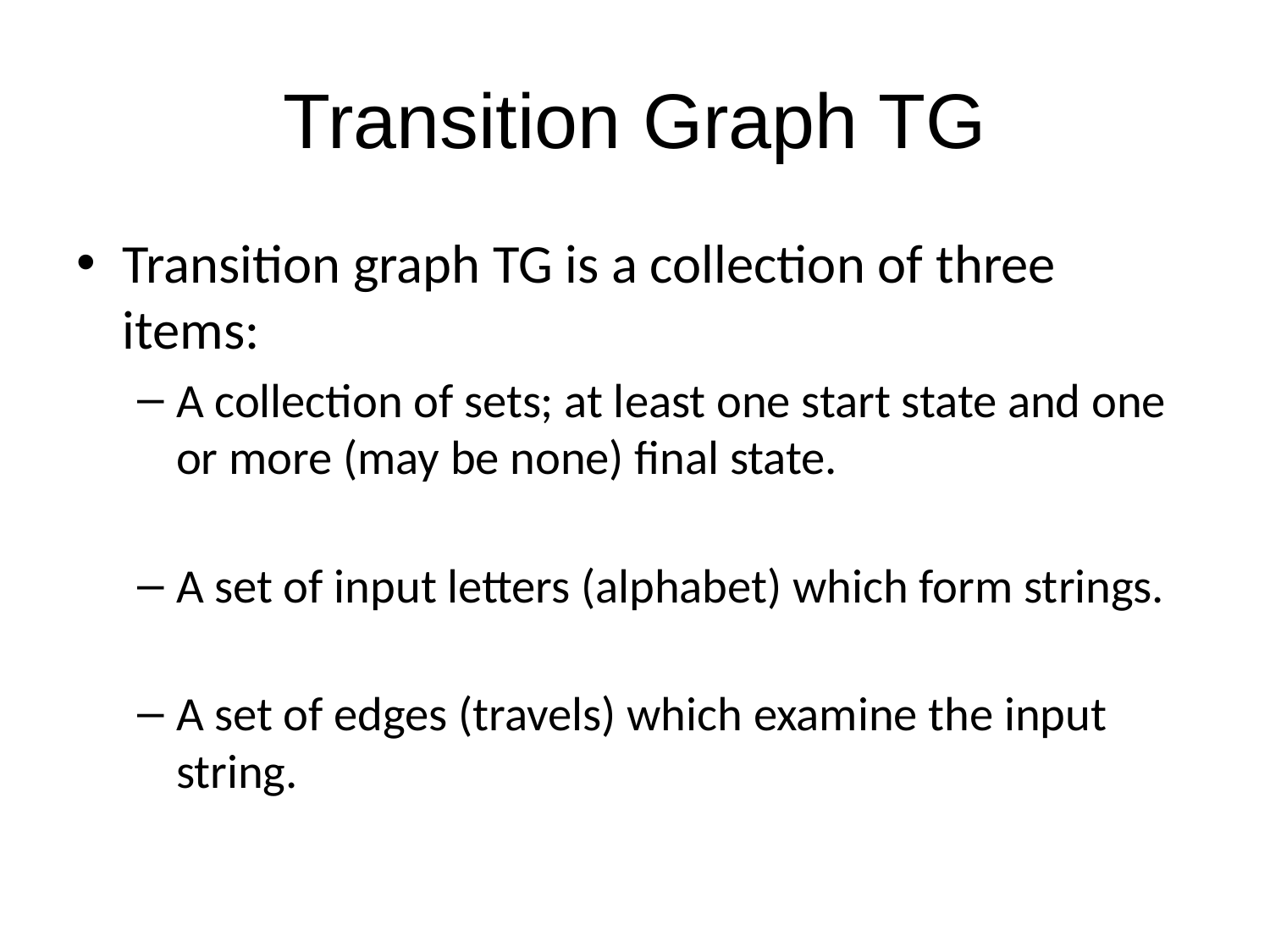

# Transition Graph TG­
Transition graph TG is a collection of three items:
A collection of sets; at least one start state and one or more (may be none) final state.

A set of input letters (alphabet) which form strings.

A set of edges (travels) which examine the input string.